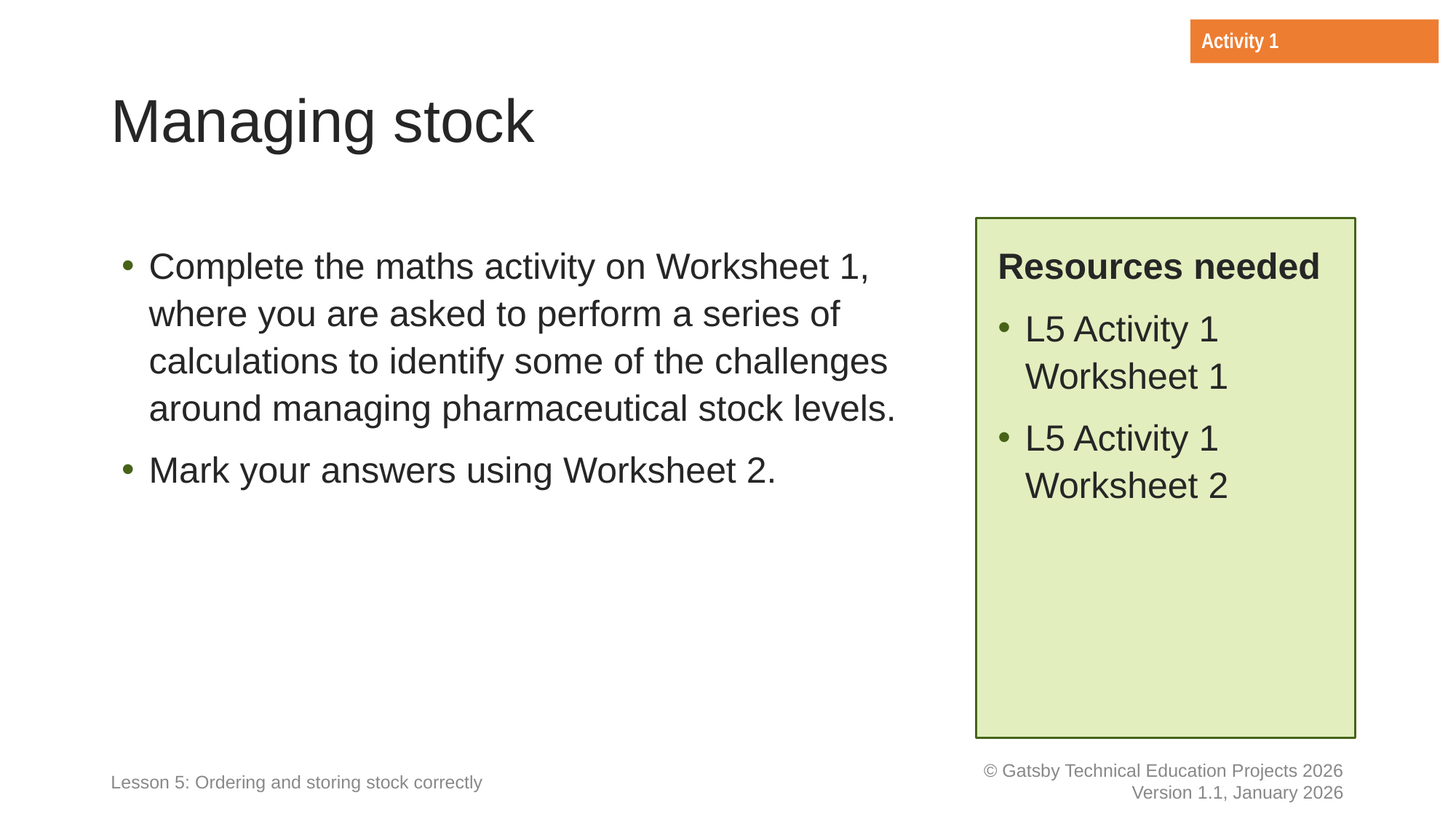

Activity 1
# Managing stock
Complete the maths activity on Worksheet 1, where you are asked to perform a series of calculations to identify some of the challenges around managing pharmaceutical stock levels.
Mark your answers using Worksheet 2.
Resources needed
L5 Activity 1 Worksheet 1
L5 Activity 1 Worksheet 2
Lesson 5: Ordering and storing stock correctly